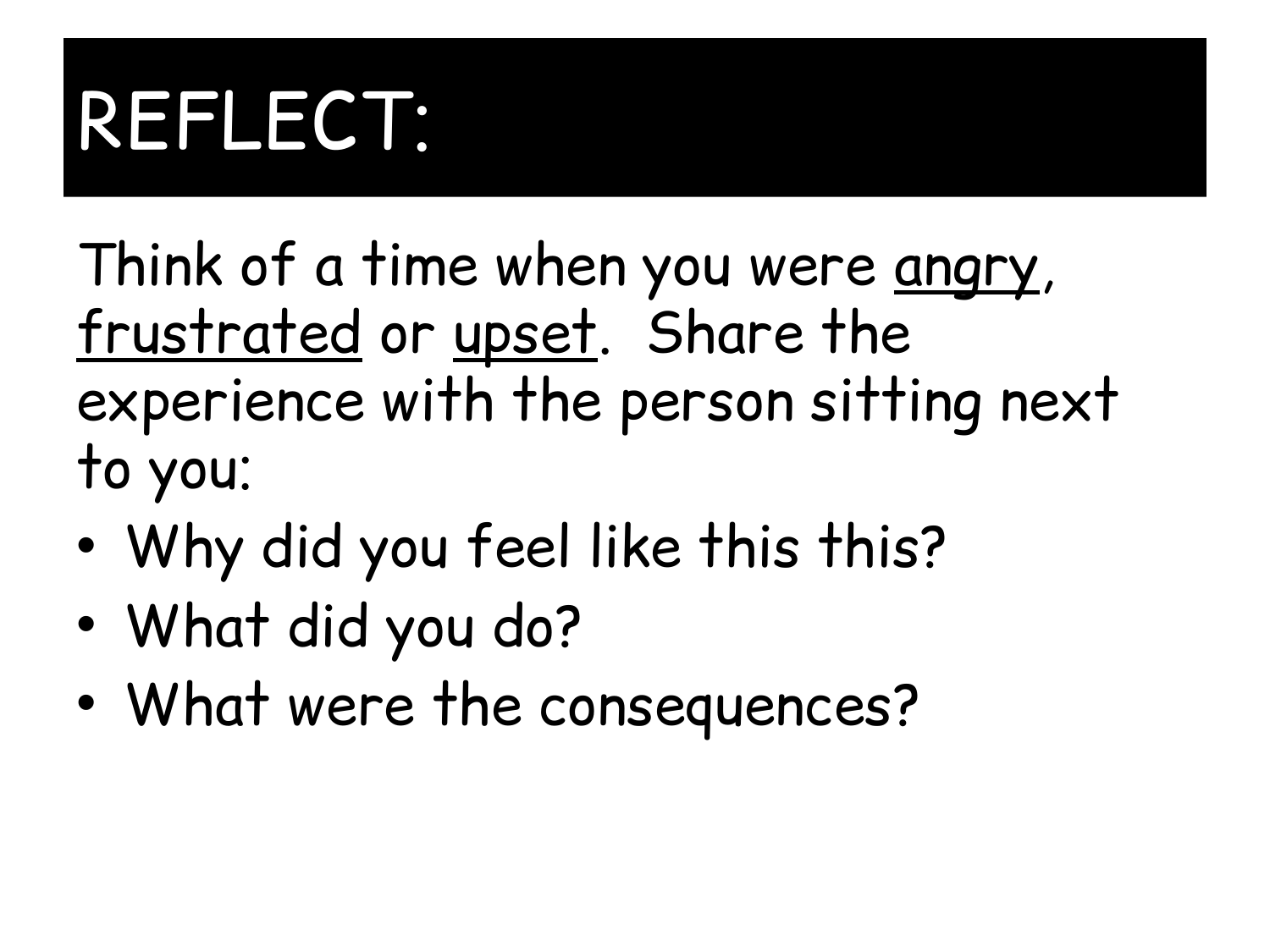

# REFLECT:
Think of a time when you were angry, frustrated or upset.  Share the experience with the person sitting next to you:
Why did you feel like this this?
What did you do?
What were the consequences?